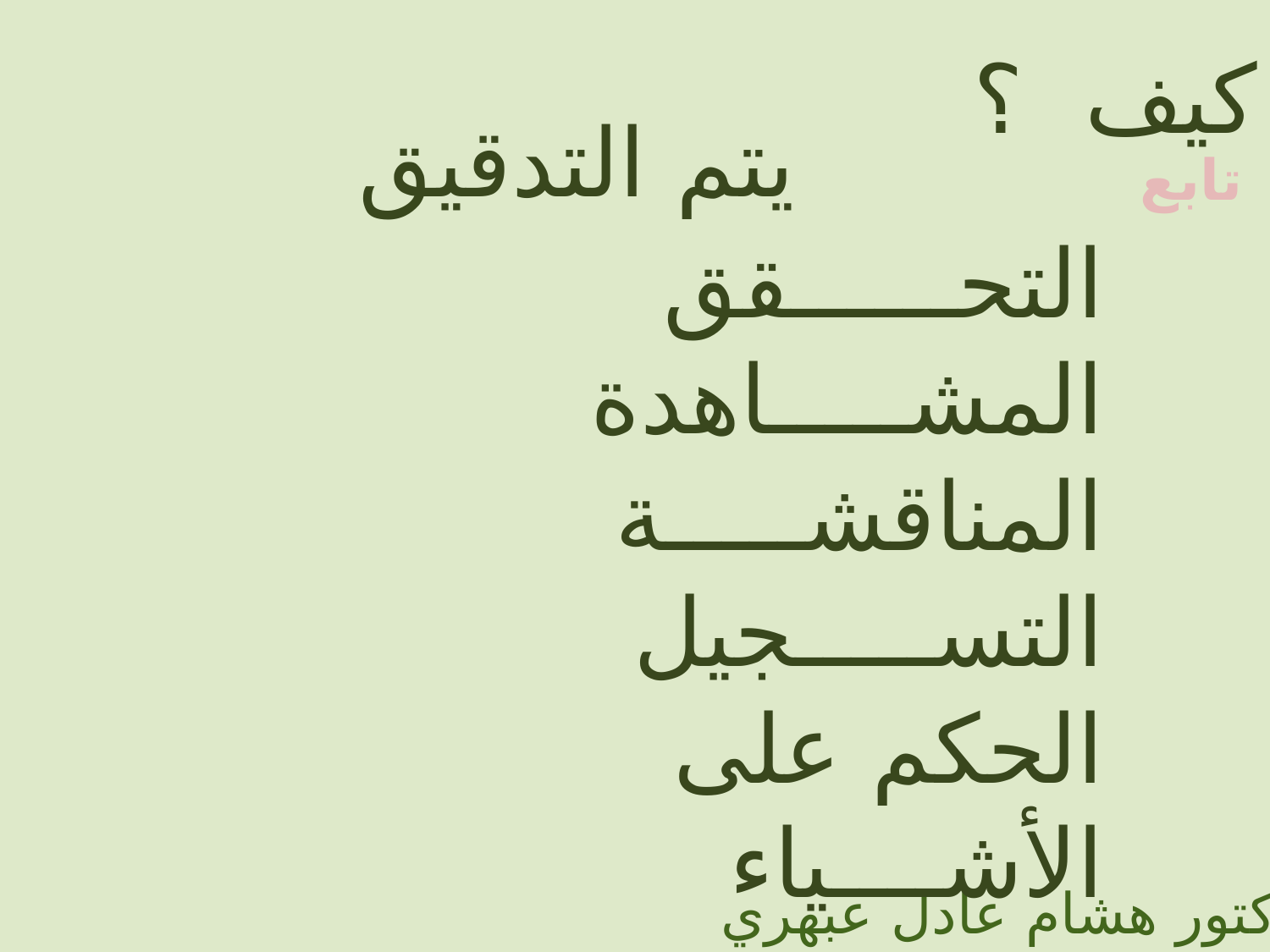

كيف  ؟
يتم التدقيق
تابع
التحــــــقق
المشـــــاهدة
المناقشـــــة
التســـــجيل
الحكم على الأشــــياء
الدكتور هشام عادل عبهري